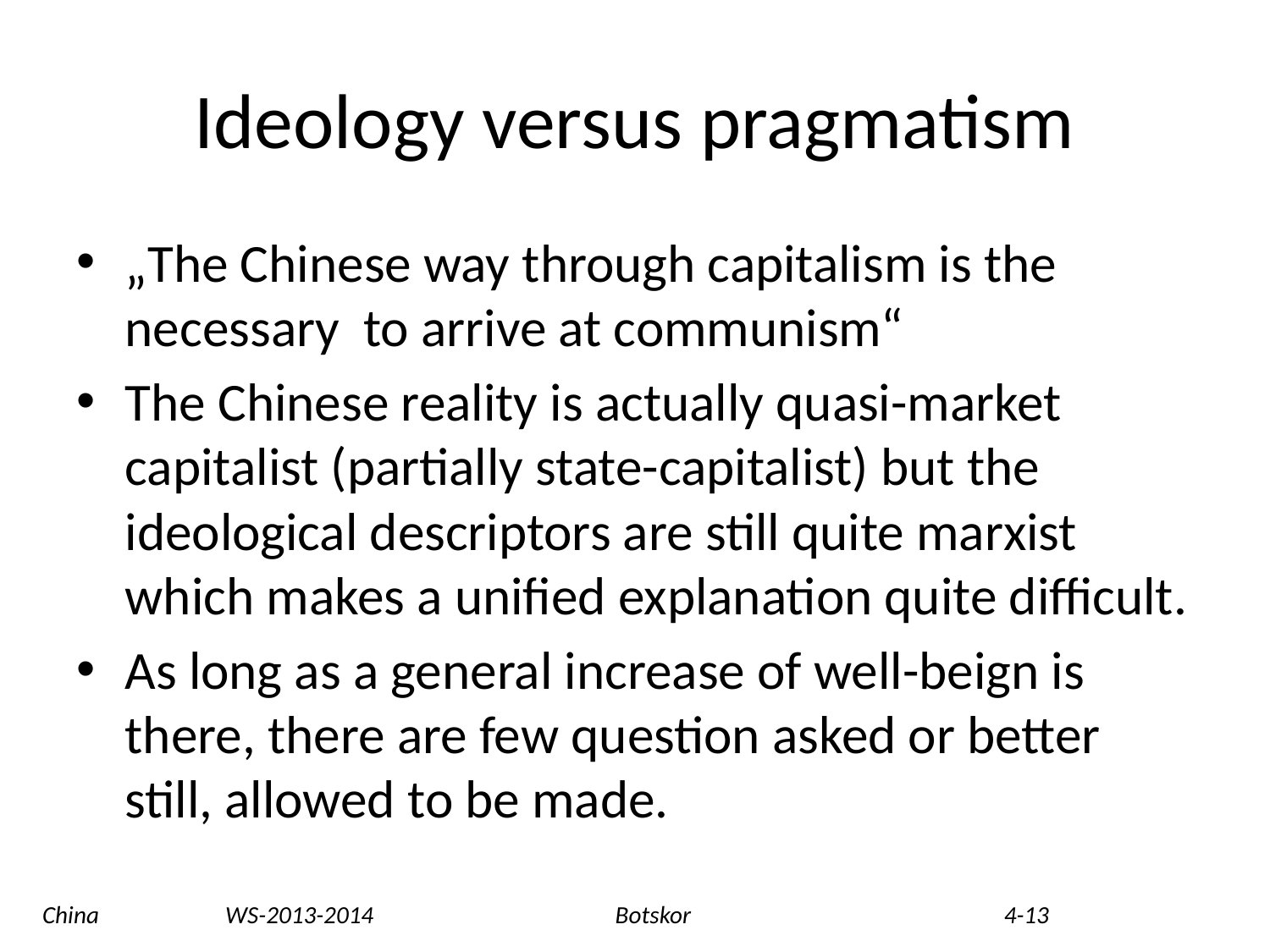

# Ideology versus pragmatism
„The Chinese way through capitalism is the necessary  to arrive at communism“
The Chinese reality is actually quasi-market capitalist (partially state-capitalist) but the ideological descriptors are still quite marxist  which makes a unified explanation quite difficult.
As long as a general increase of well-beign is there, there are few question asked or better still, allowed to be made.

China                       WS-2013-2014                                            Botskor                                                         4-13